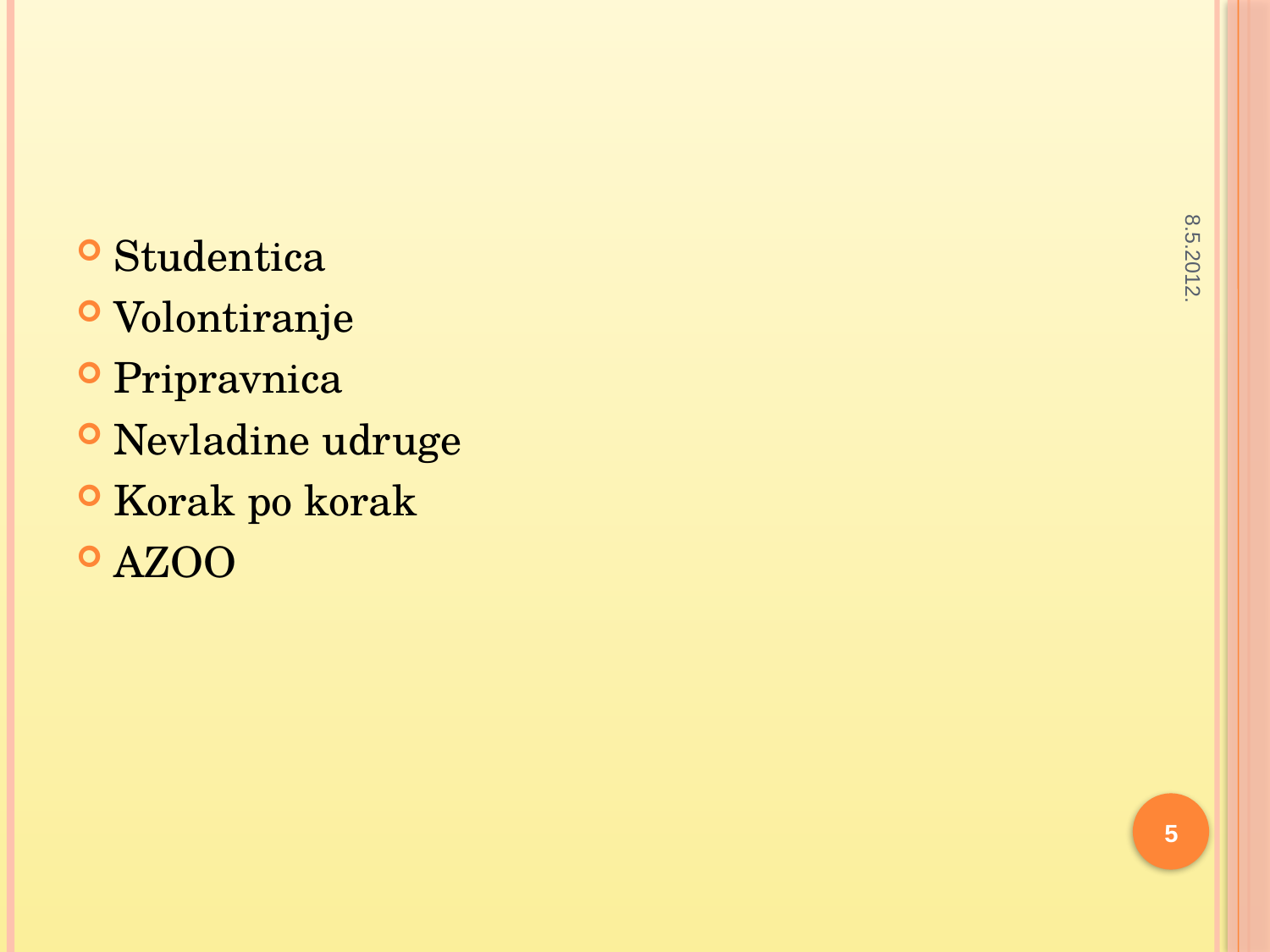

#
8.5.2012.
Studentica
Volontiranje
Pripravnica
Nevladine udruge
Korak po korak
AZOO

5